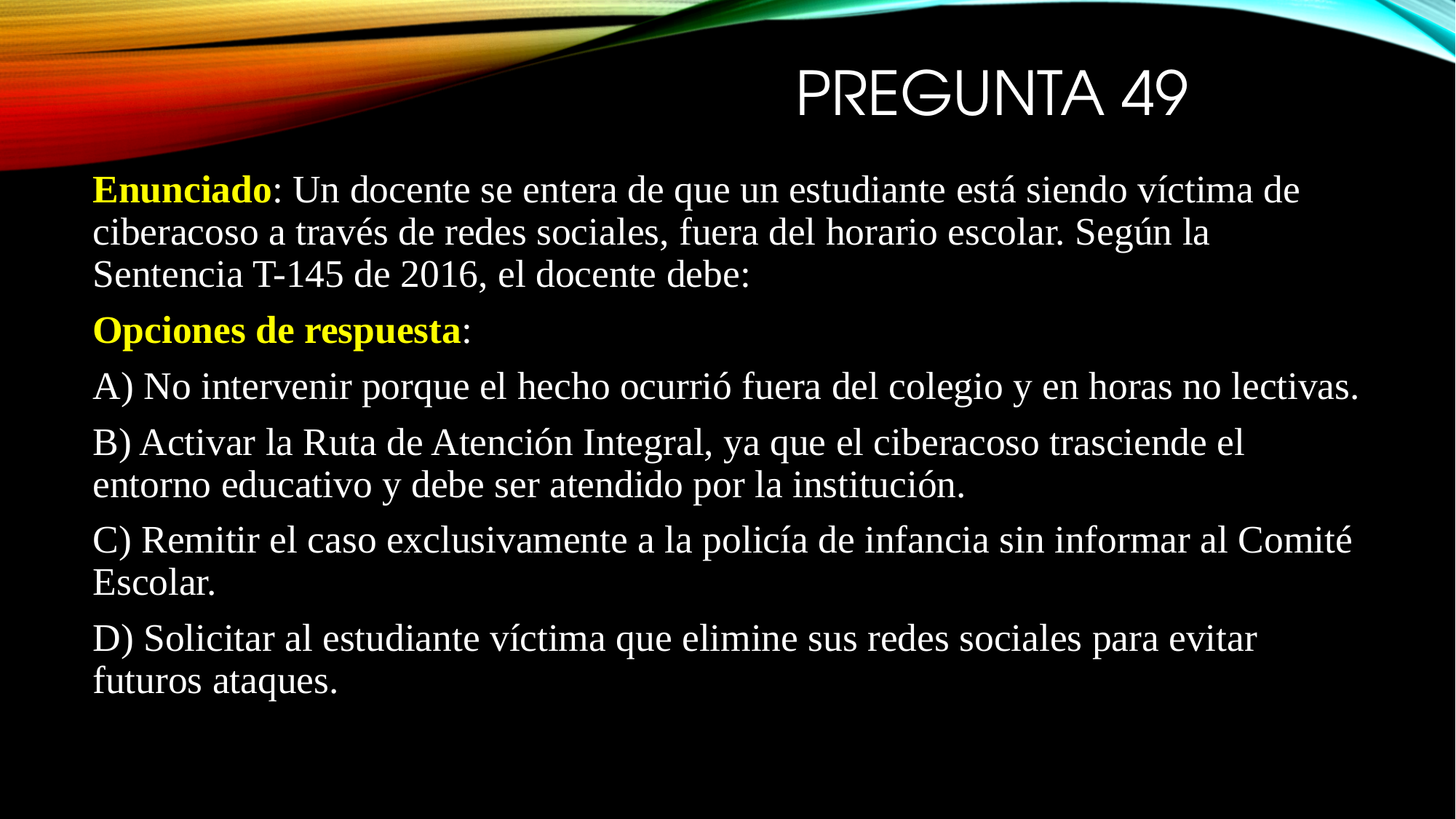

# PREGUNTA 49
Enunciado: Un docente se entera de que un estudiante está siendo víctima de ciberacoso a través de redes sociales, fuera del horario escolar. Según la Sentencia T-145 de 2016, el docente debe:
Opciones de respuesta:
A) No intervenir porque el hecho ocurrió fuera del colegio y en horas no lectivas.
B) Activar la Ruta de Atención Integral, ya que el ciberacoso trasciende el entorno educativo y debe ser atendido por la institución.
C) Remitir el caso exclusivamente a la policía de infancia sin informar al Comité Escolar.
D) Solicitar al estudiante víctima que elimine sus redes sociales para evitar futuros ataques.